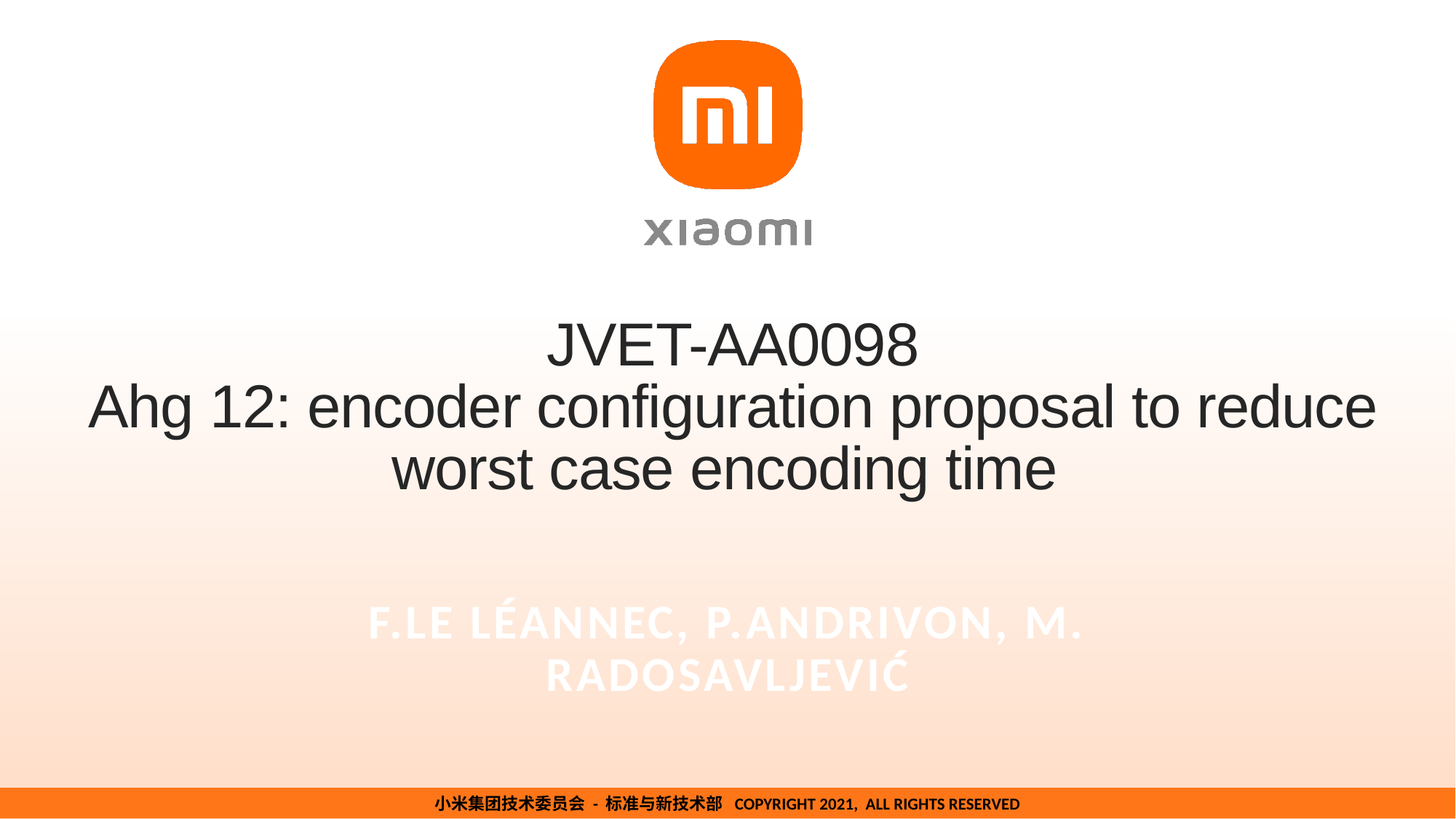

# JVET-AA0098 Ahg 12: encoder configuration proposal to reduce worst case encoding time
F.Le Léannec, P.Andrivon, M. Radosavljević